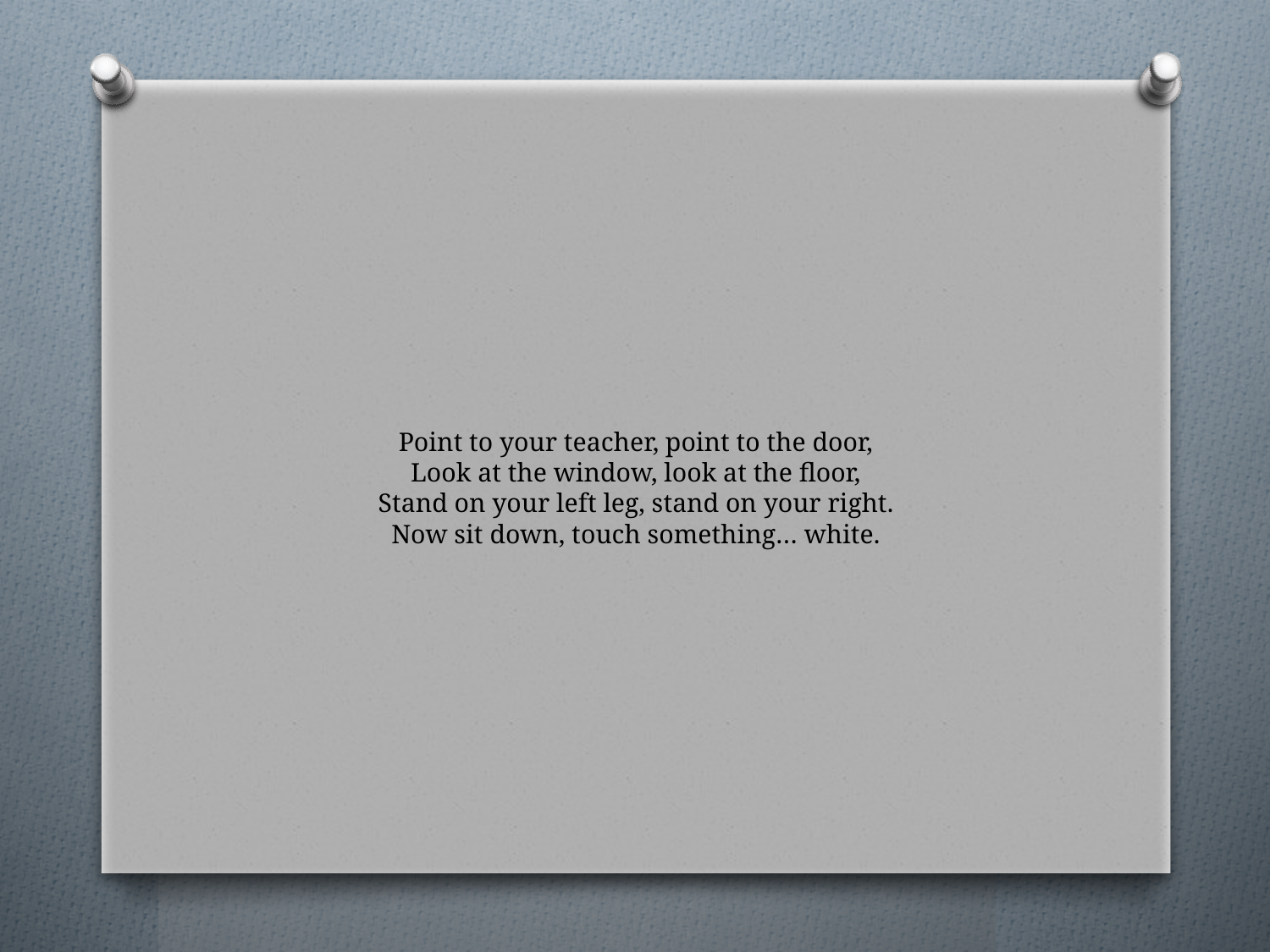

# Point to your teacher, point to the door, Look at the window, look at the floor, Stand on your left leg, stand on your right. Now sit down, touch something… white.